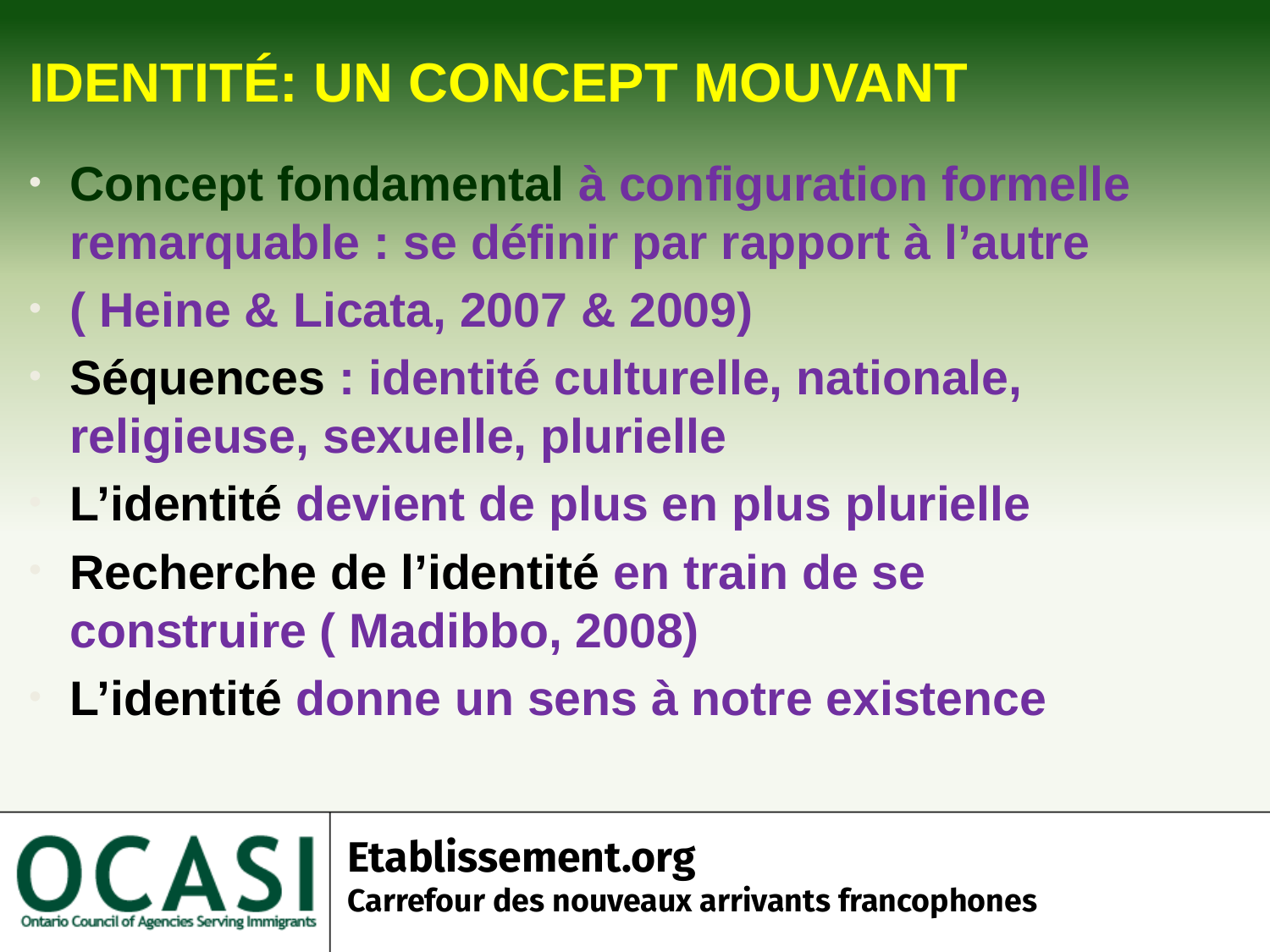

IDENTITÉ: UN CONCEPT MOUVANT
Concept fondamental à configuration formelle remarquable : se définir par rapport à l’autre
( Heine & Licata, 2007 & 2009)
Séquences : identité culturelle, nationale, religieuse, sexuelle, plurielle
L’identité devient de plus en plus plurielle
Recherche de l’identité en train de se construire ( Madibbo, 2008)
L’identité donne un sens à notre existence

Etablissement.org
Carrefour des nouveaux arrivants francophones